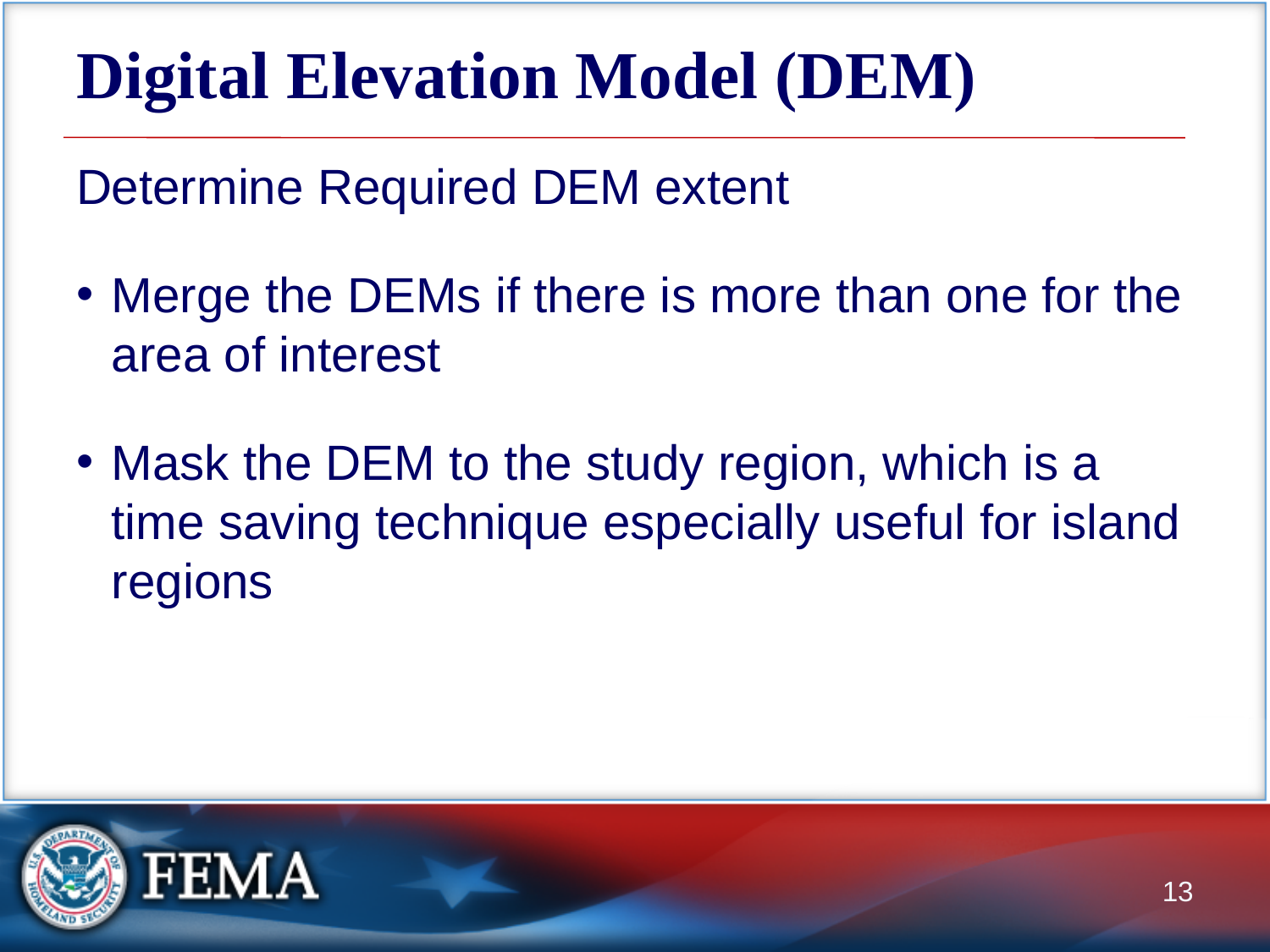

# Digital Elevation Model (DEM)
Determine Required DEM extent
Merge the DEMs if there is more than one for the area of interest
Mask the DEM to the study region, which is a time saving technique especially useful for island regions
13